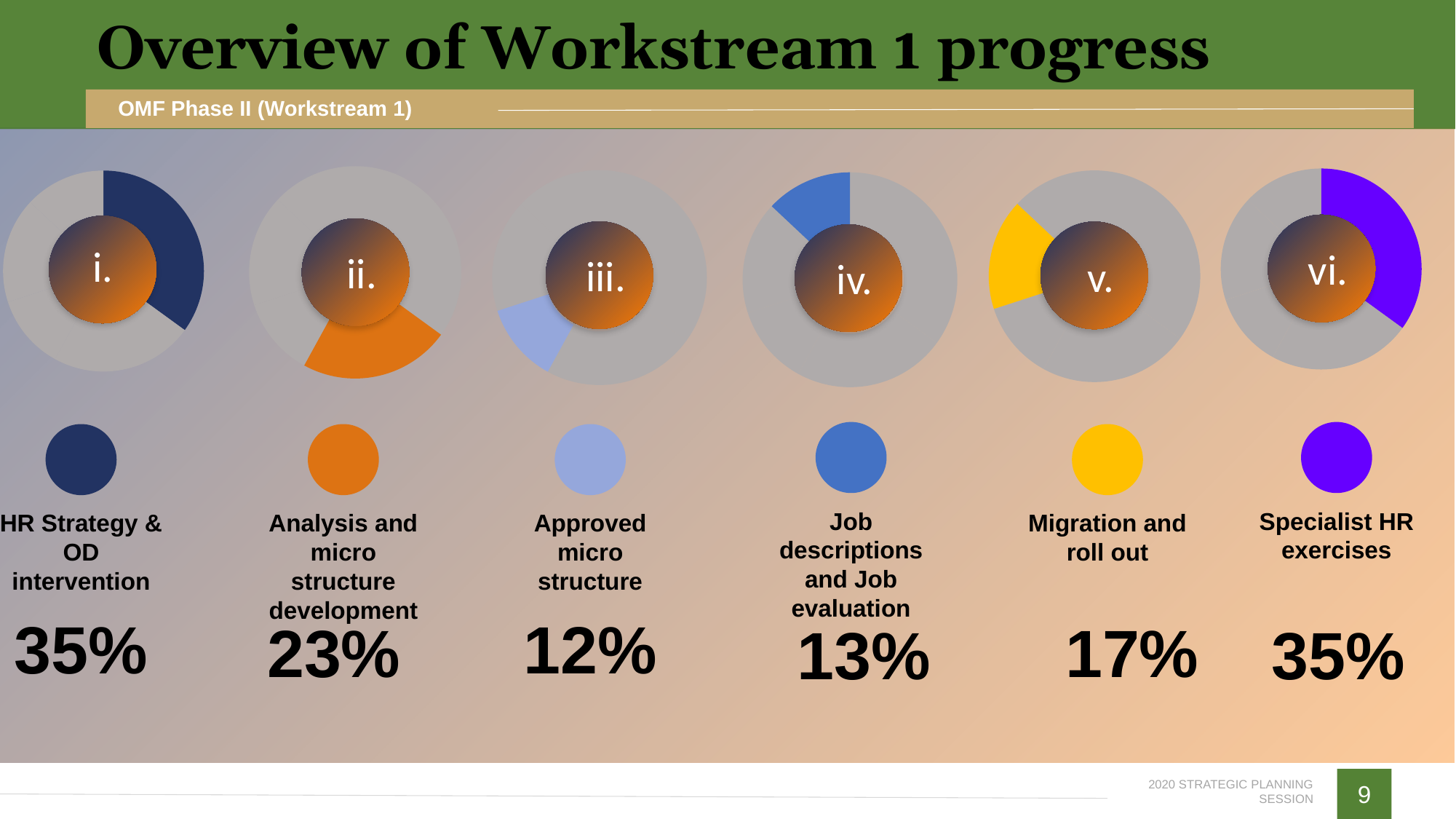

Overview of Workstream 1 progress

OMF Phase II (Workstream 1)

### Chart

| Category | Sales |
|---|---|
| 1st Qtr | 35.0 |
| 2nd Qtr | 23.0 |
| 3rd Qtr | 12.0 |
| 4th Qtr | 17.0 |
| 5th Qtr | 13.0 |

### Chart

| Category | Sales |
|---|---|
| 1st Qtr | 35.0 |
| 2nd Qtr | 23.0 |
| 3rd Qtr | 12.0 |
| 4th Qtr | 17.0 |
| 5th Qtr | 13.0 |

### Chart

| Category | Sales |
|---|---|
| 1st Qtr | 35.0 |
| 2nd Qtr | 23.0 |
| 3rd Qtr | 12.0 |
| 4th Qtr | 17.0 |
| 5th Qtr | 13.0 |

### Chart

| Category | Sales |
|---|---|
| 1st Qtr | 35.0 |
| 2nd Qtr | 23.0 |
| 3rd Qtr | 12.0 |
| 4th Qtr | 17.0 |
| 5th Qtr | 13.0 |

### Chart

| Category | Sales |
|---|---|
| 1st Qtr | 35.0 |
| 2nd Qtr | 23.0 |
| 3rd Qtr | 12.0 |
| 4th Qtr | 17.0 |
| 5th Qtr | 13.0 |

### Chart

| Category | Sales |
|---|---|
| 1st Qtr | 35.0 |
| 2nd Qtr | 23.0 |
| 3rd Qtr | 12.0 |
| 4th Qtr | 17.0 |
| 5th Qtr | 13.0 |
vi.

ii.

iii.

v.

iv.
i.

Job descriptions and Job evaluation
Specialist HR exercises
HR Strategy & OD intervention
Analysis and micro structure development
Approved micro structure
Migration and roll out
12%
35%
17%
23%
13%
35%